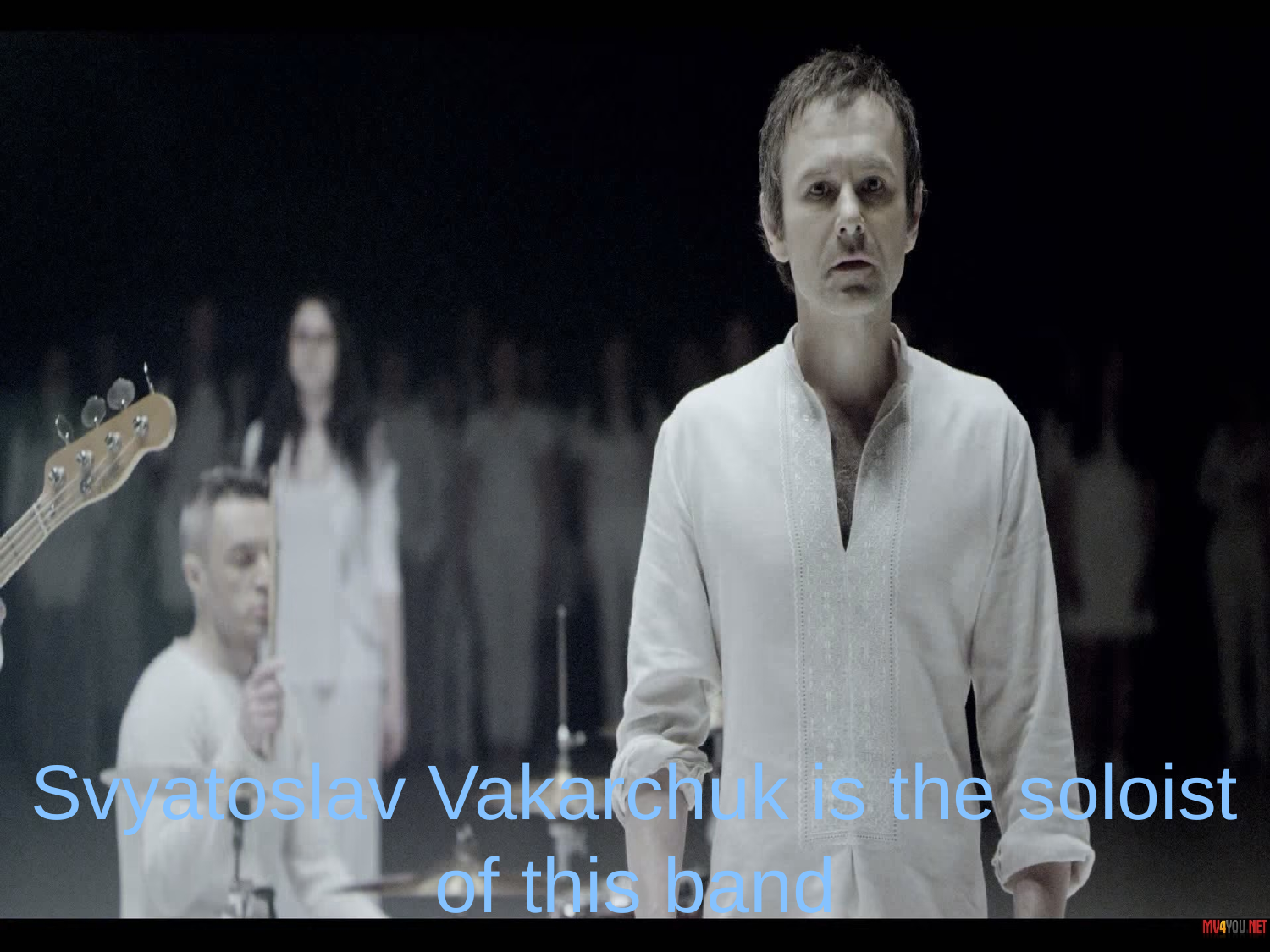

# Svyatoslav Vakarchuk is the soloist of this band